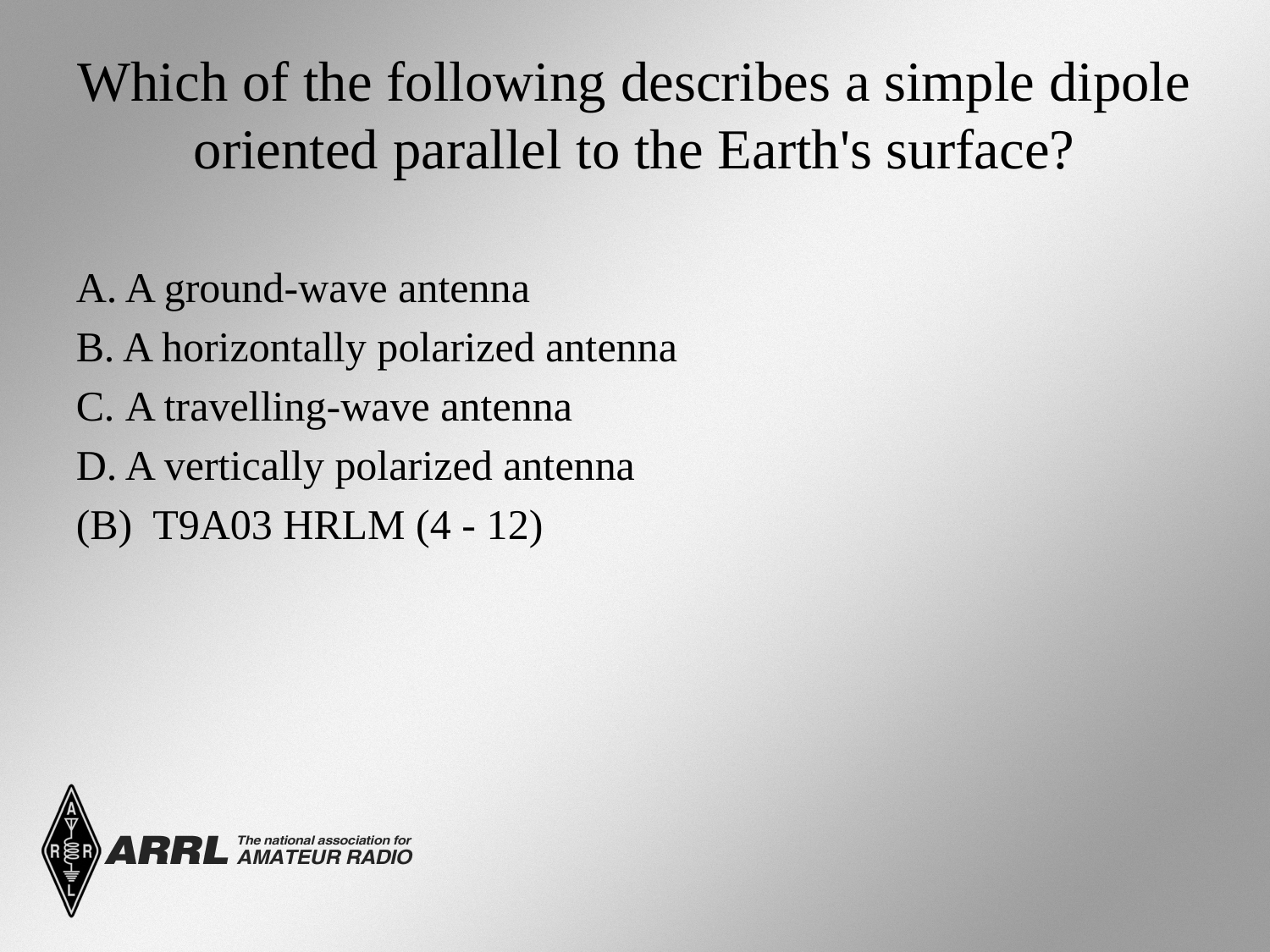

# Which of the following describes a simple dipole oriented parallel to the Earth's surface?
A. A ground-wave antenna
B. A horizontally polarized antenna
C. A travelling-wave antenna
D. A vertically polarized antenna
(B)  T9A03 HRLM (4 - 12)